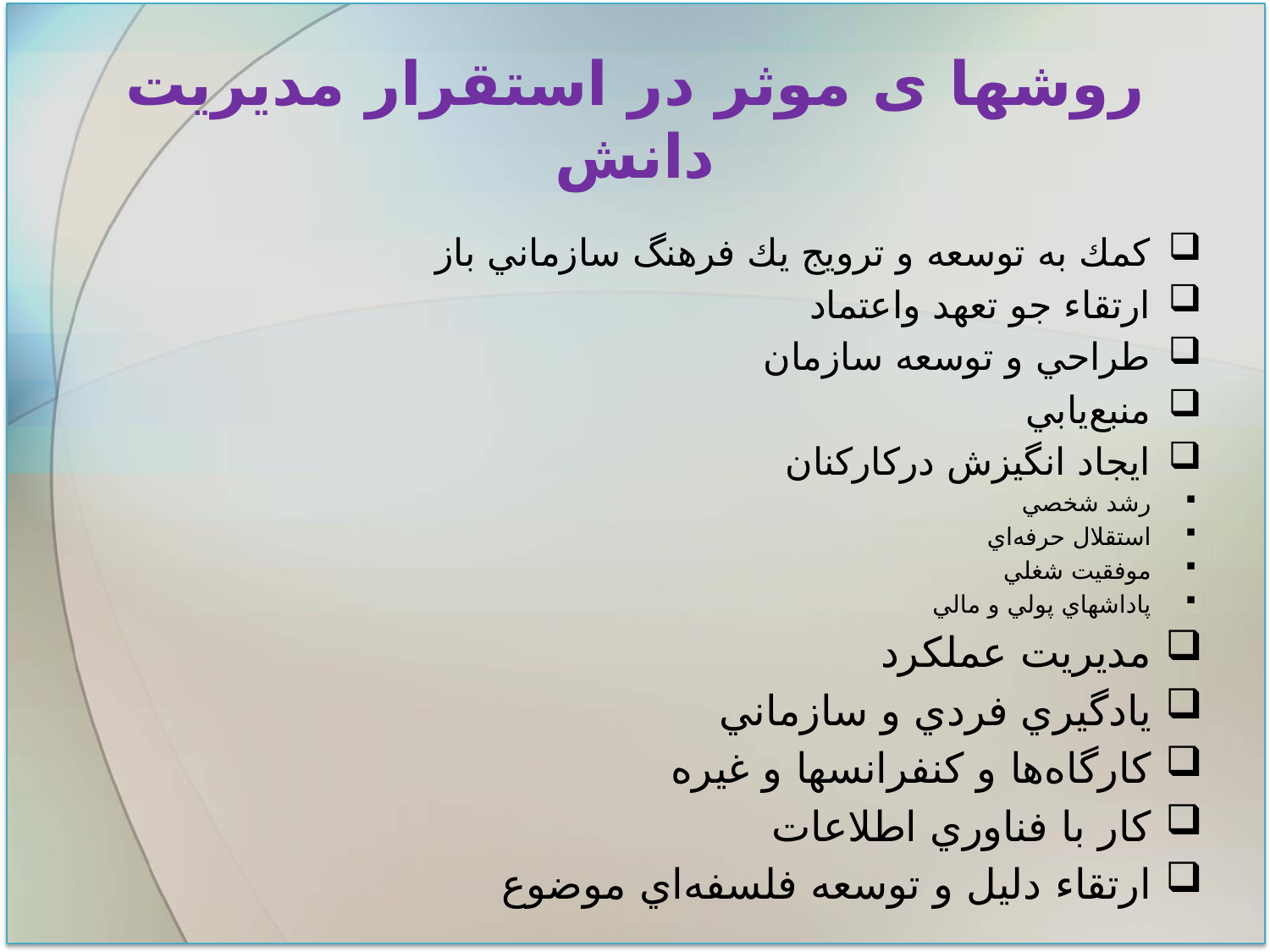

# روشها ی موثر در استقرار مديريت دانش
كمك به توسعه و ترويج يك فرهنگ سازماني باز
ارتقاء جو تعهد واعتماد
طراحي و توسعه سازمان
منبع‌يابي
ایجاد انگيزش درکارکنان
رشد شخصي
استقلال حرفه‌اي
موفقيت شغلي
پاداشهاي پولي و مالي
مديريت عملكرد
يادگيري فردي و سازماني
كارگاه‌ها و كنفرانسها و غيره
كار با فناوري اطلاعات
ارتقاء دليل و توسعه فلسفه‌اي موضوع